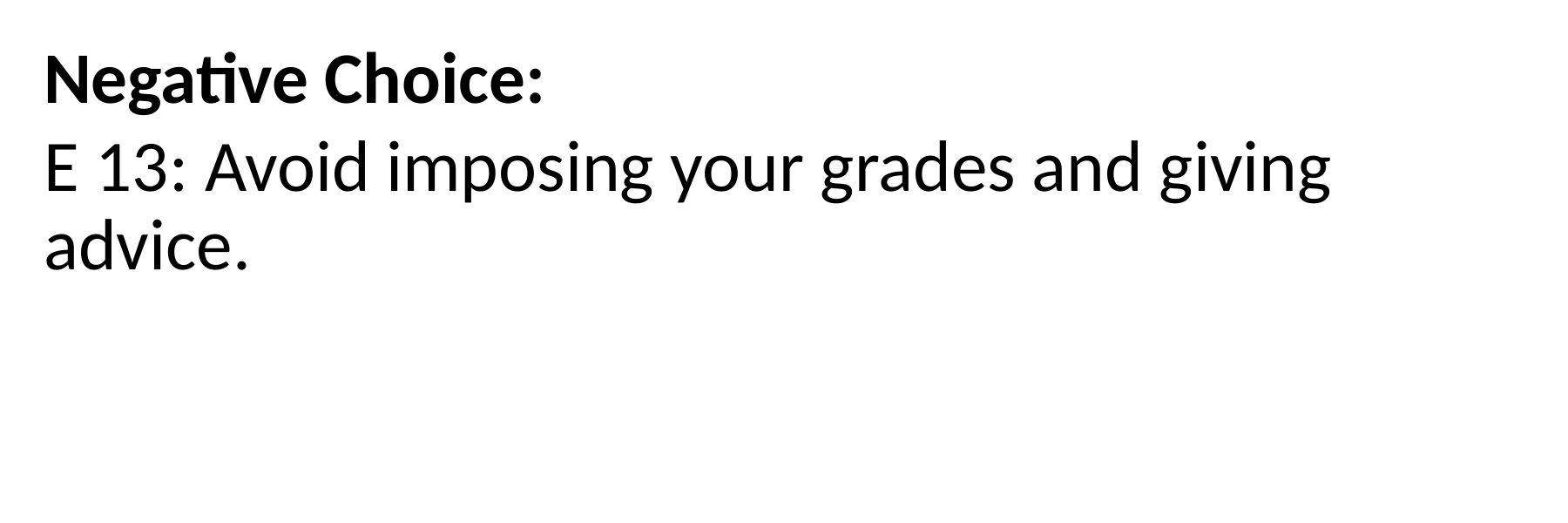

Negative Choice:
E 13: Avoid imposing your grades and giving advice.